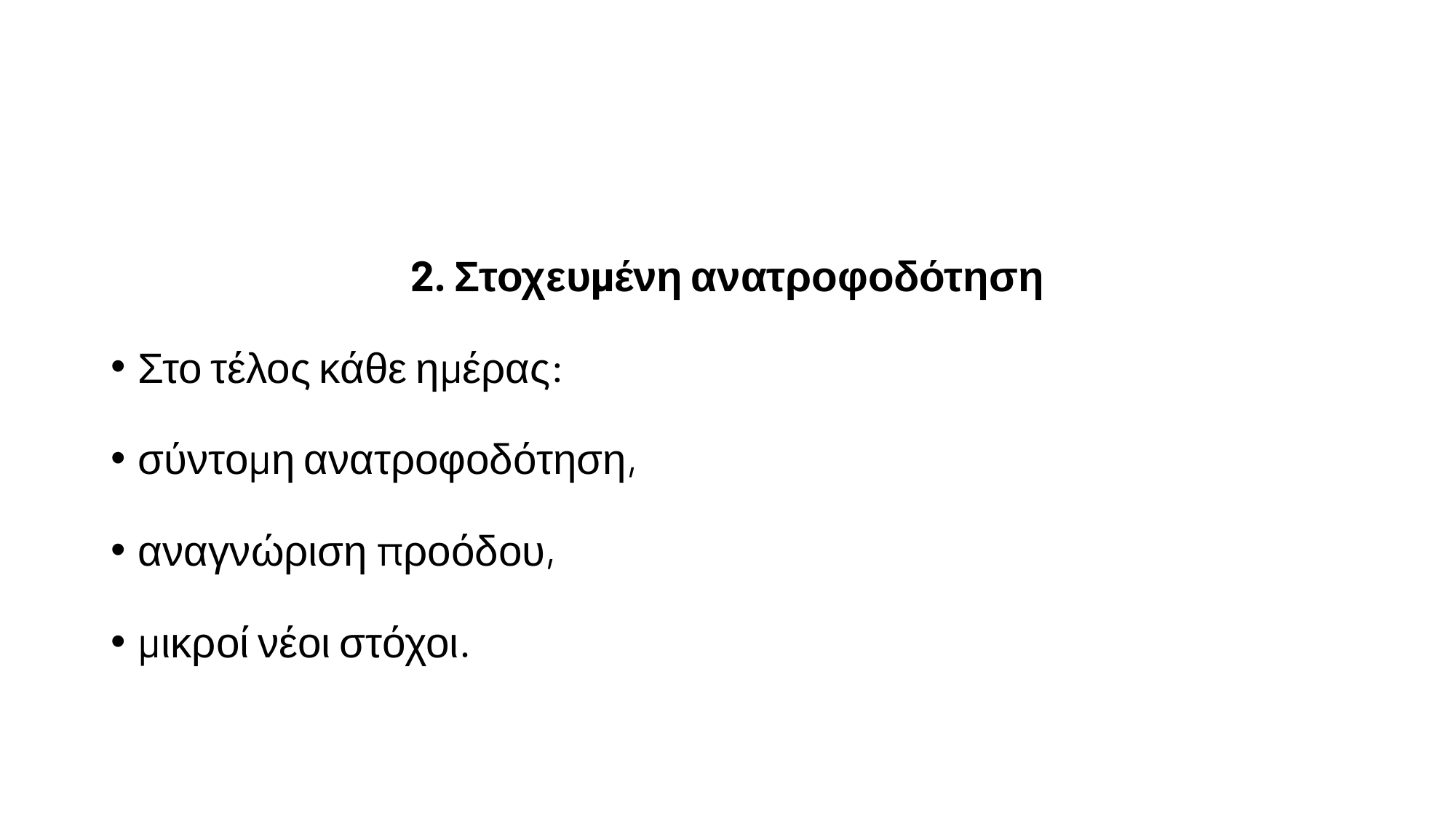

2. Στοχευμένη ανατροφοδότηση
Στο τέλος κάθε ημέρας:
σύντομη ανατροφοδότηση,
αναγνώριση προόδου,
μικροί νέοι στόχοι.